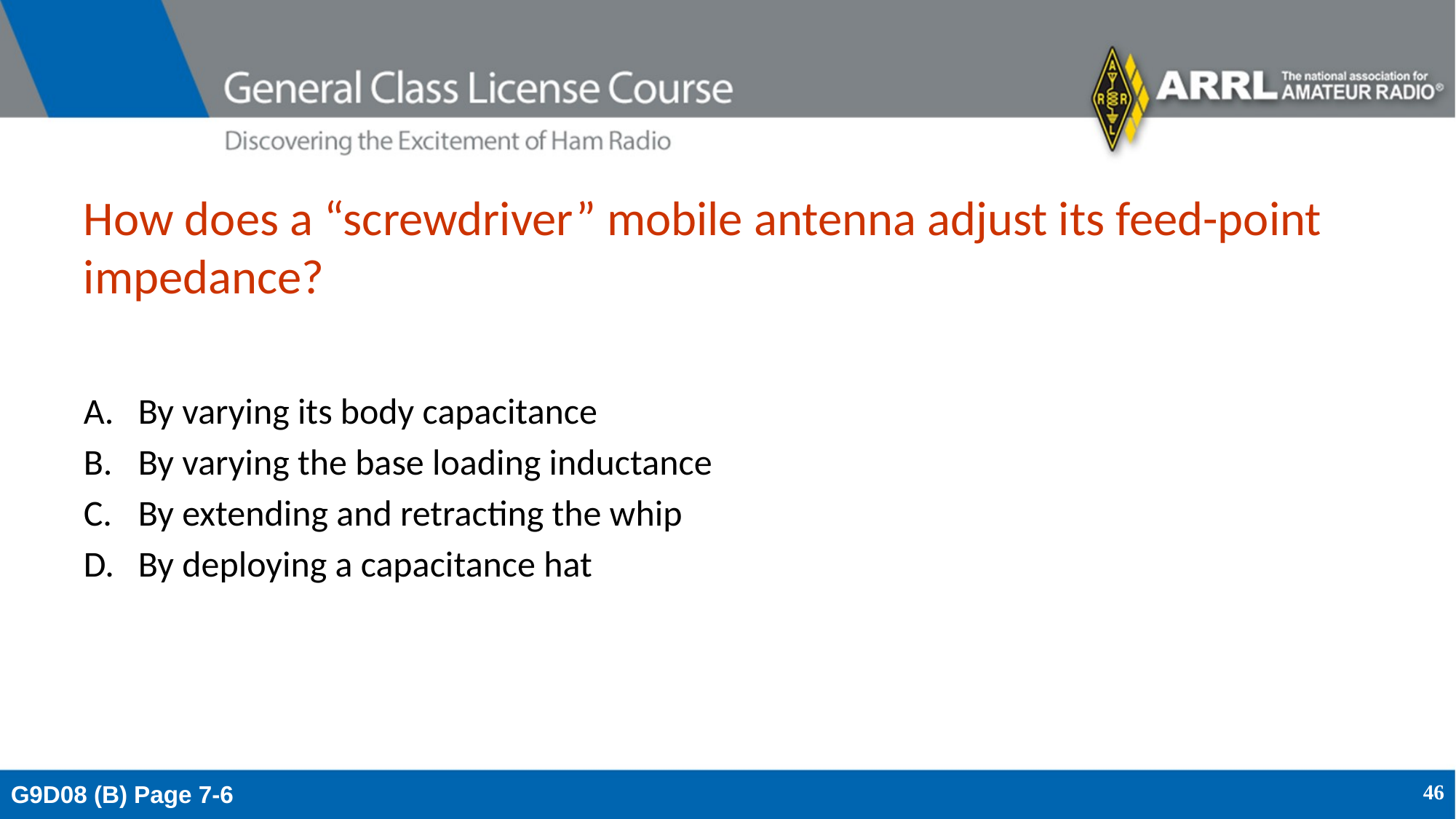

# How does a “screwdriver” mobile antenna adjust its feed-point impedance?
By varying its body capacitance
By varying the base loading inductance
By extending and retracting the whip
By deploying a capacitance hat
G9D08 (B) Page 7-6
46